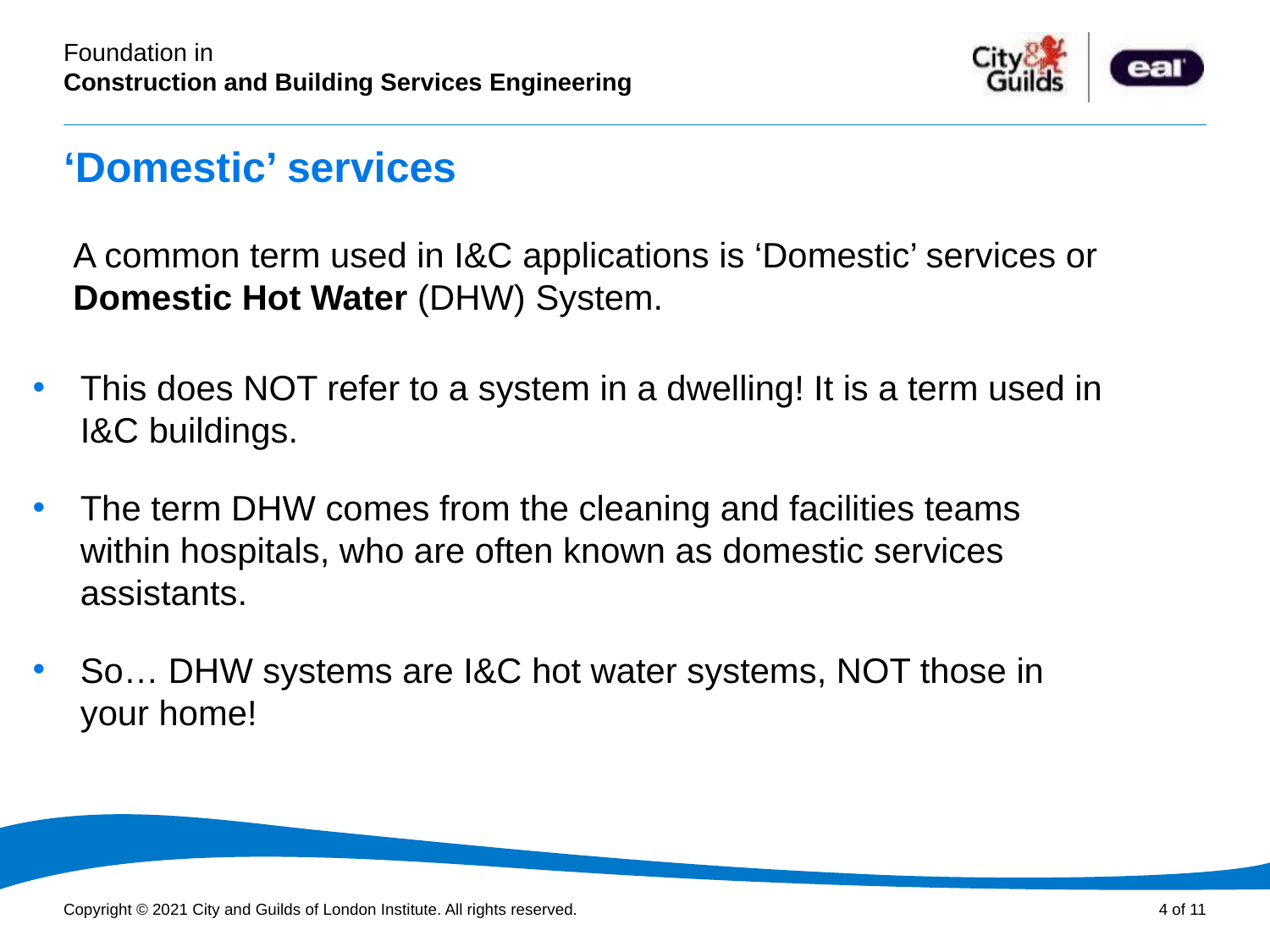

# ‘Domestic’ services
A common term used in I&C applications is ‘Domestic’ services or Domestic Hot Water (DHW) System.

This does NOT refer to a system in a dwelling! It is a term used in I&C buildings.
The term DHW comes from the cleaning and facilities teams within hospitals, who are often known as domestic services assistants.
So… DHW systems are I&C hot water systems, NOT those in your home!